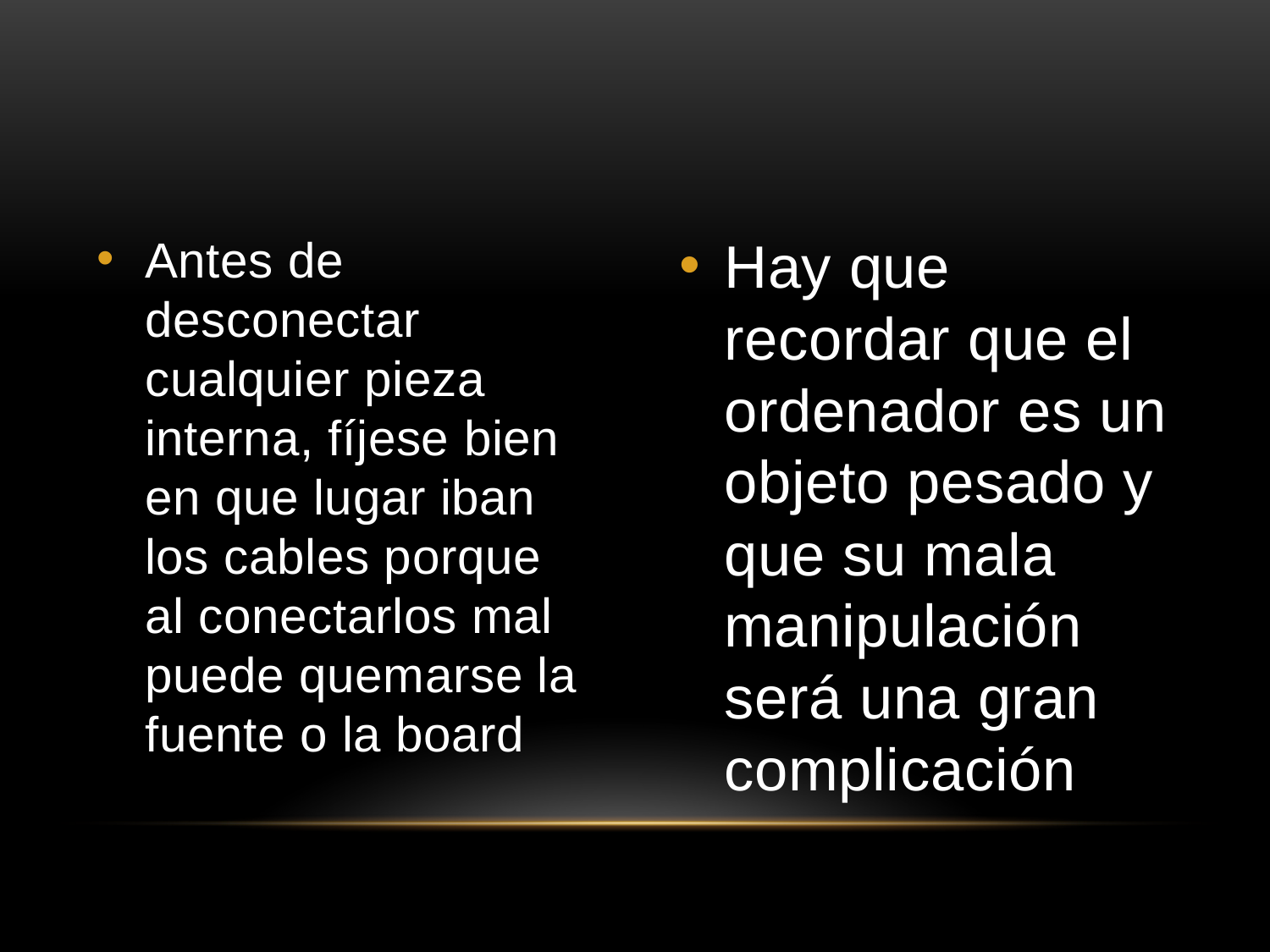

Antes de desconectar cualquier pieza interna, fíjese bien en que lugar iban los cables porque al conectarlos mal puede quemarse la fuente o la board
Hay que recordar que el ordenador es un objeto pesado y que su mala manipulación será una gran complicación